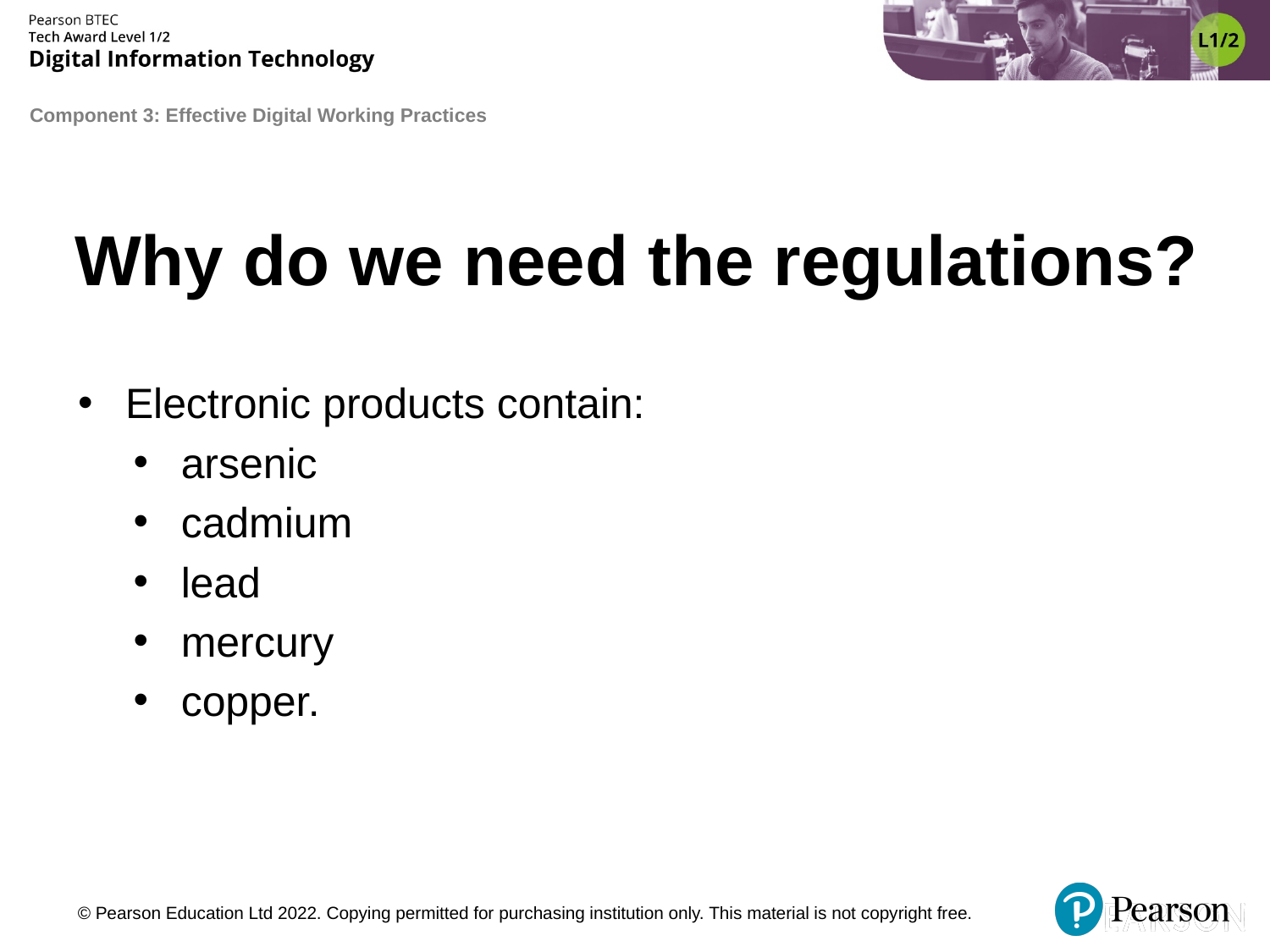

# Why do we need the regulations?
Electronic products contain:
arsenic
cadmium
lead
mercury
copper.
© Pearson Education Ltd 2022. Copying permitted for purchasing institution only. This material is not copyright free.